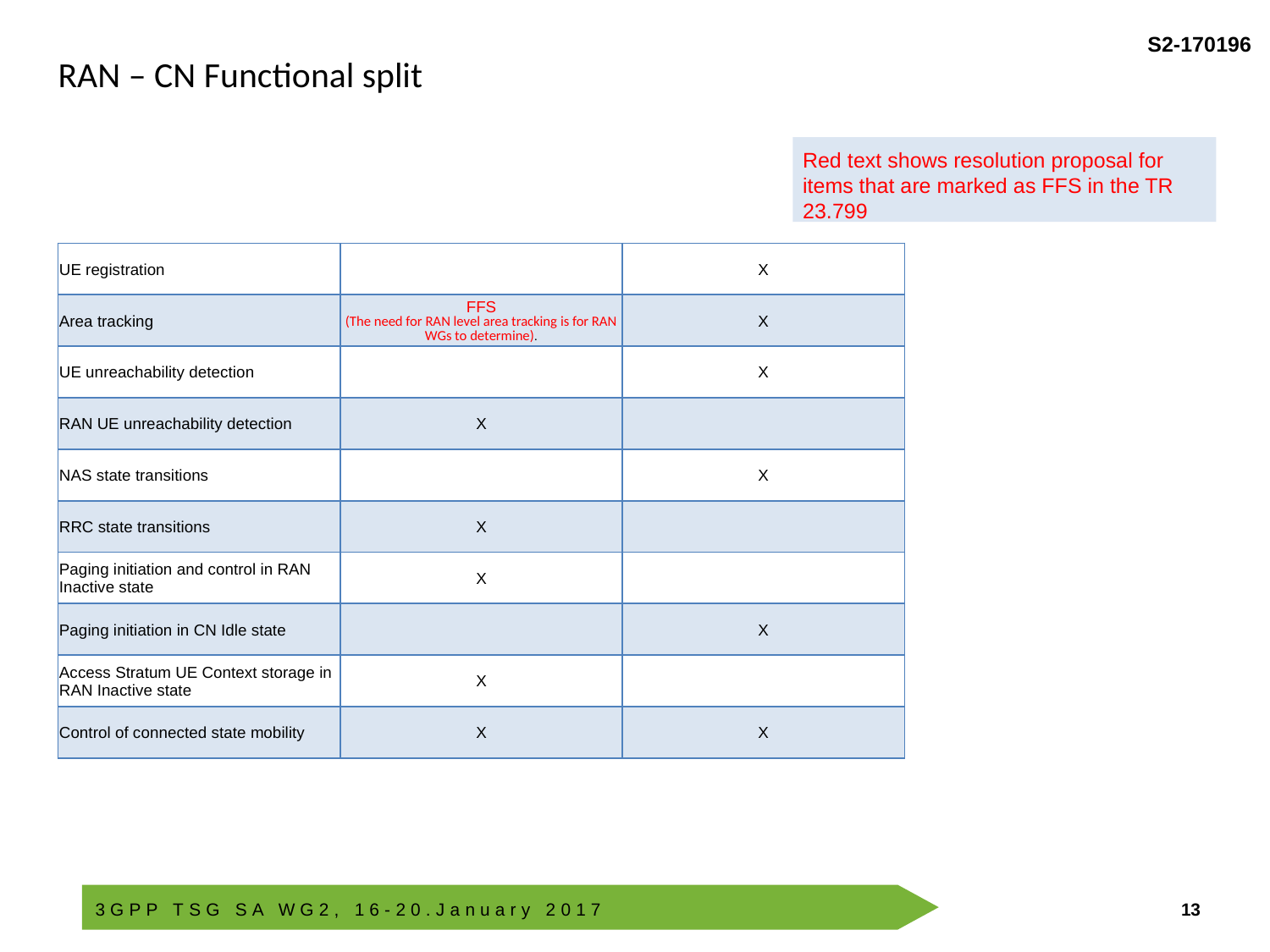

RAN – CN Functional split
Red text shows resolution proposal for items that are marked as FFS in the TR 23.799
| UE registration |  | X |
| --- | --- | --- |
| Area tracking | FFS (The need for RAN level area tracking is for RAN WGs to determine). | X |
| UE unreachability detection |  | X |
| RAN UE unreachability detection | X |  |
| NAS state transitions |  | X |
| RRC state transitions | X |  |
| Paging initiation and control in RAN Inactive state | X |  |
| Paging initiation in CN Idle state |  | X |
| Access Stratum UE Context storage in RAN Inactive state | X |  |
| Control of connected state mobility | X | X |